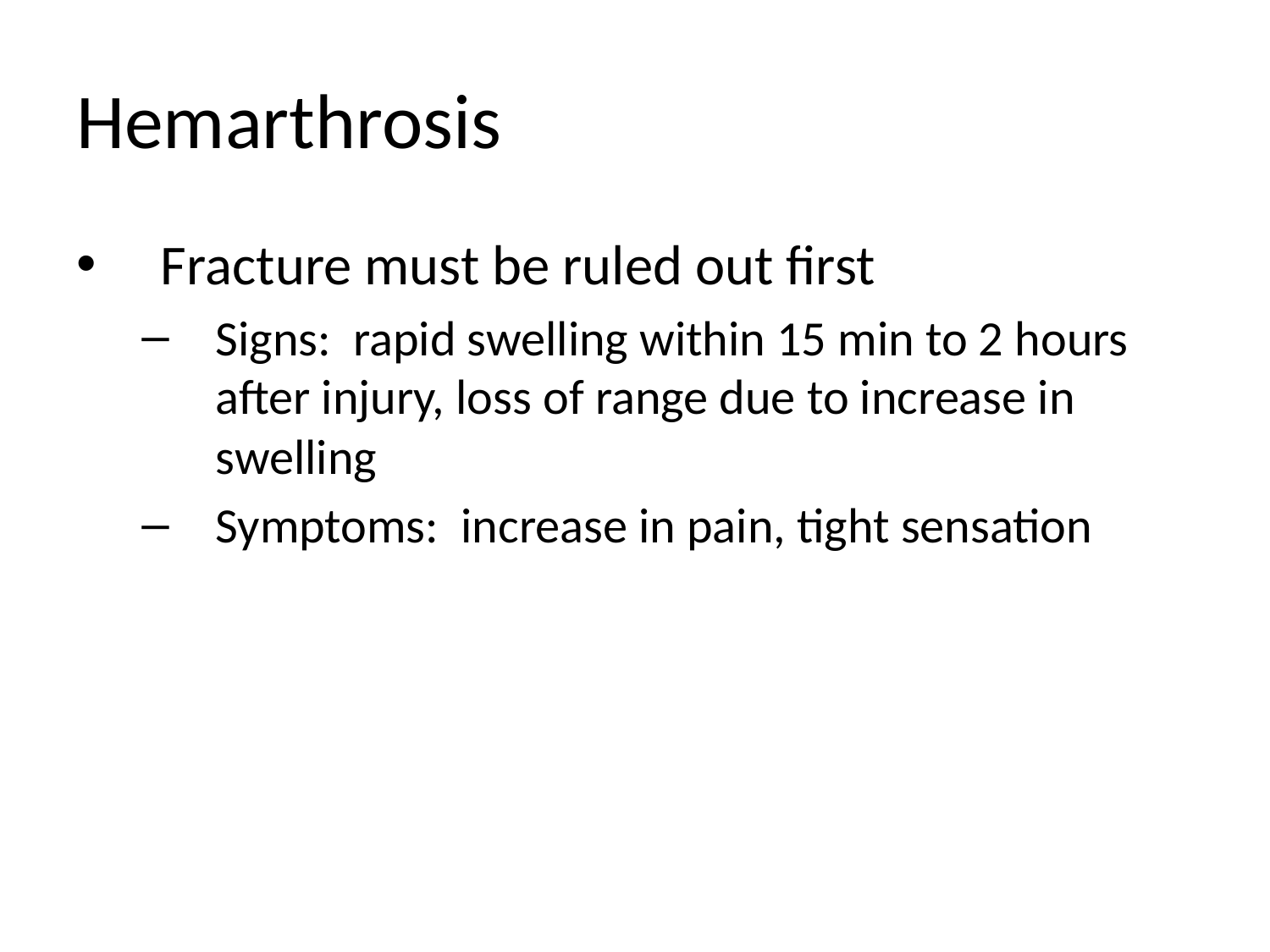

# Hemarthrosis
Fracture must be ruled out first
Signs:  rapid swelling within 15 min to 2 hours after injury, loss of range due to increase in swelling
Symptoms:  increase in pain, tight sensation